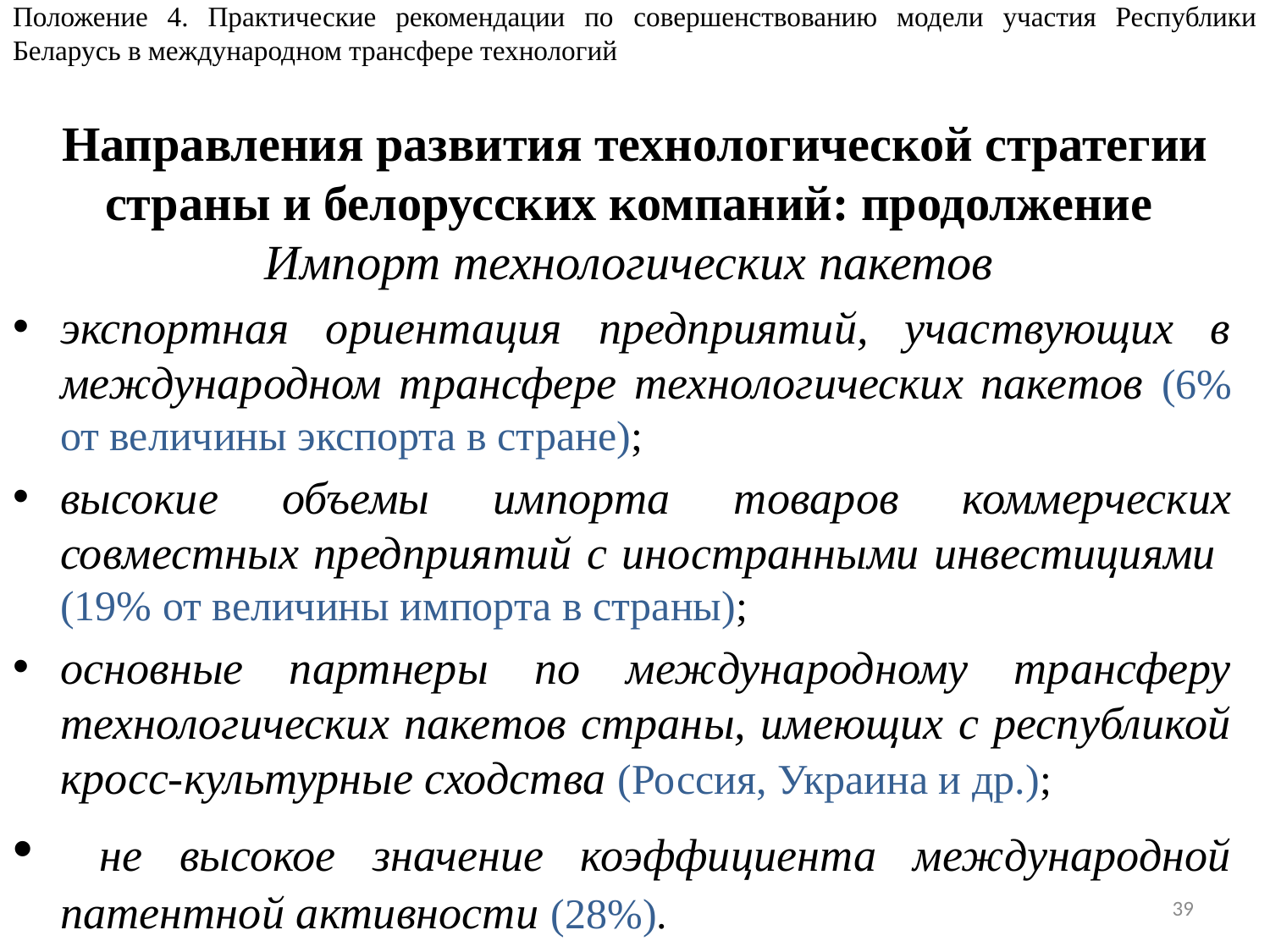

Положение 4. Практические рекомендации по совершенствованию модели участия Республики Беларусь в международном трансфере технологий

# Направления развития технологической стратегии страны и белорусских компаний: продолжение Импорт технологических пакетов
экспортная ориентация предприятий, участвующих в международном трансфере технологических пакетов (6% от величины экспорта в стране);
высокие объемы импорта товаров коммерческих совместных предприятий с иностранными инвестициями  (19% от величины импорта в страны);
основные партнеры по международному трансферу технологических пакетов страны, имеющих с республикой кросс-культурные сходства (Россия, Украина и др.);
 не высокое значение коэффициента международной патентной активности (28%).
39